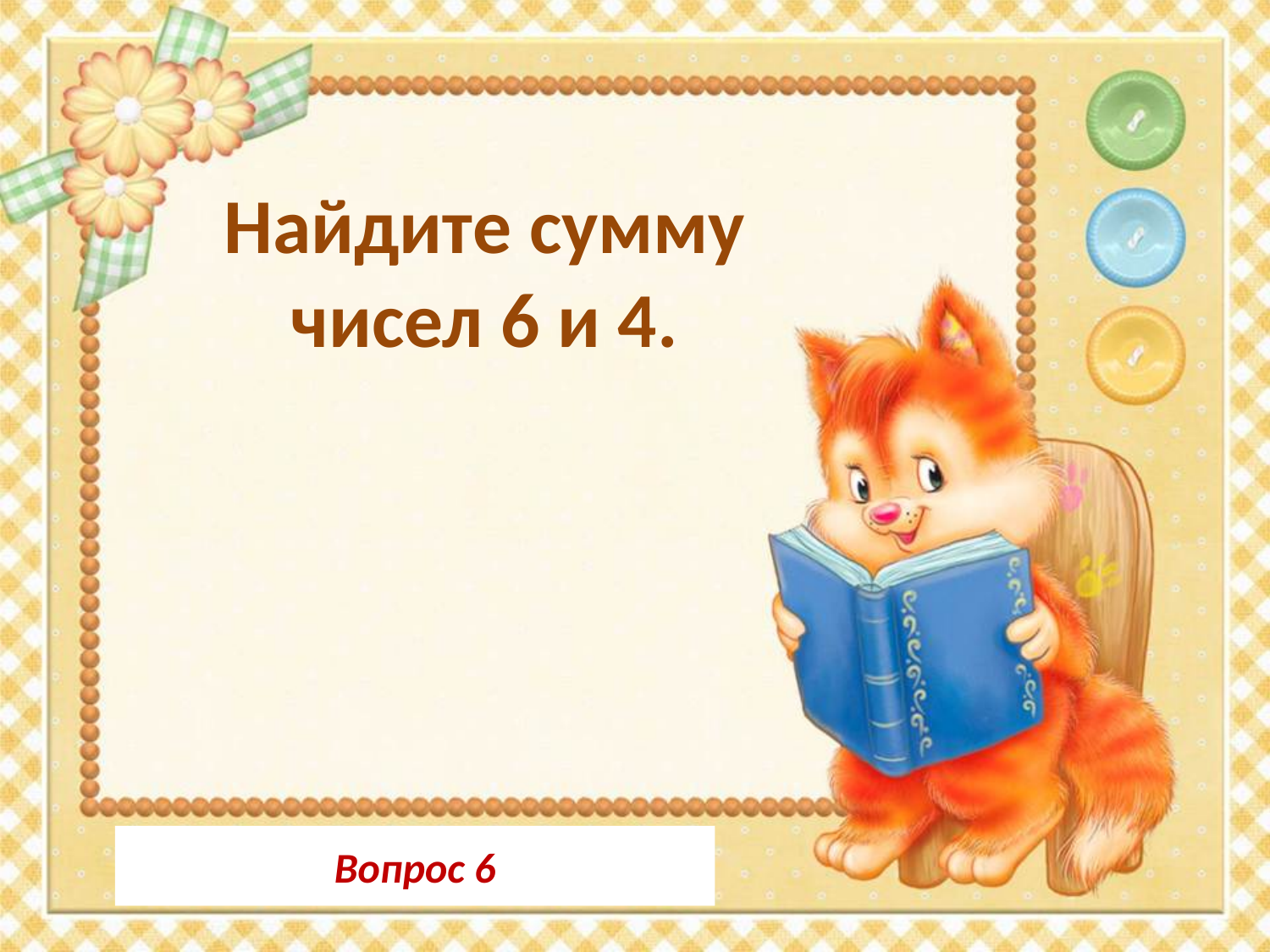

Найдите сумму чисел 6 и 4.
Вопрос 6